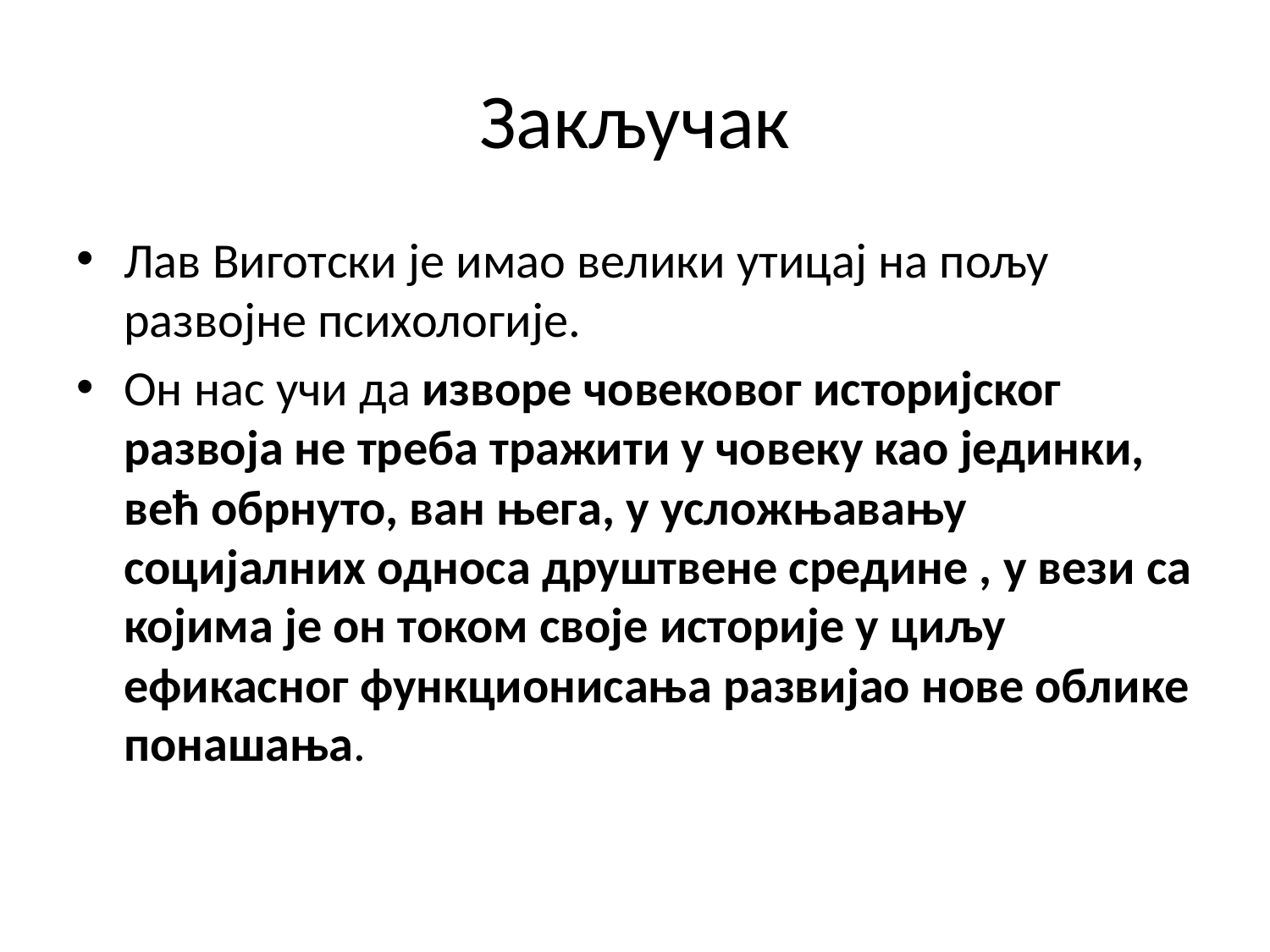

# Закључак
Лав Виготски је имао велики утицај на пољу развојне психологије.
Он нас учи да изворе човековог историјског развоја не треба тражити у човеку као јединки, већ обрнуто, ван њега, у усложњавању социјалних односа друштвене средине , у вези са којима је он током своје историје у циљу ефикасног функционисања развијао нове облике понашања.